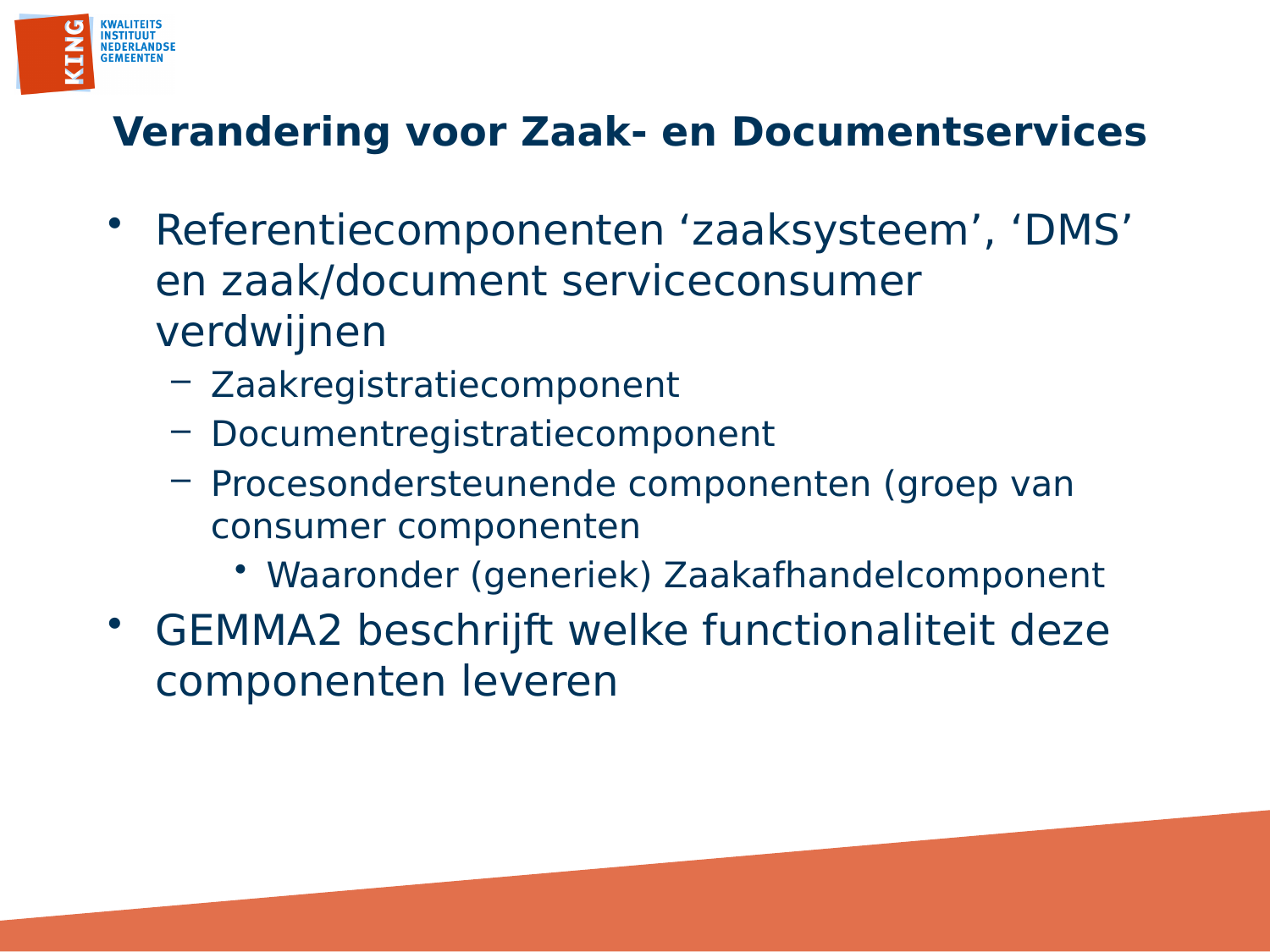

# Verandering voor Zaak- en Documentservices
Referentiecomponenten ‘zaaksysteem’, ‘DMS’ en zaak/document serviceconsumer verdwijnen
Zaakregistratiecomponent
Documentregistratiecomponent
Procesondersteunende componenten (groep van consumer componenten
Waaronder (generiek) Zaakafhandelcomponent
GEMMA2 beschrijft welke functionaliteit deze componenten leveren